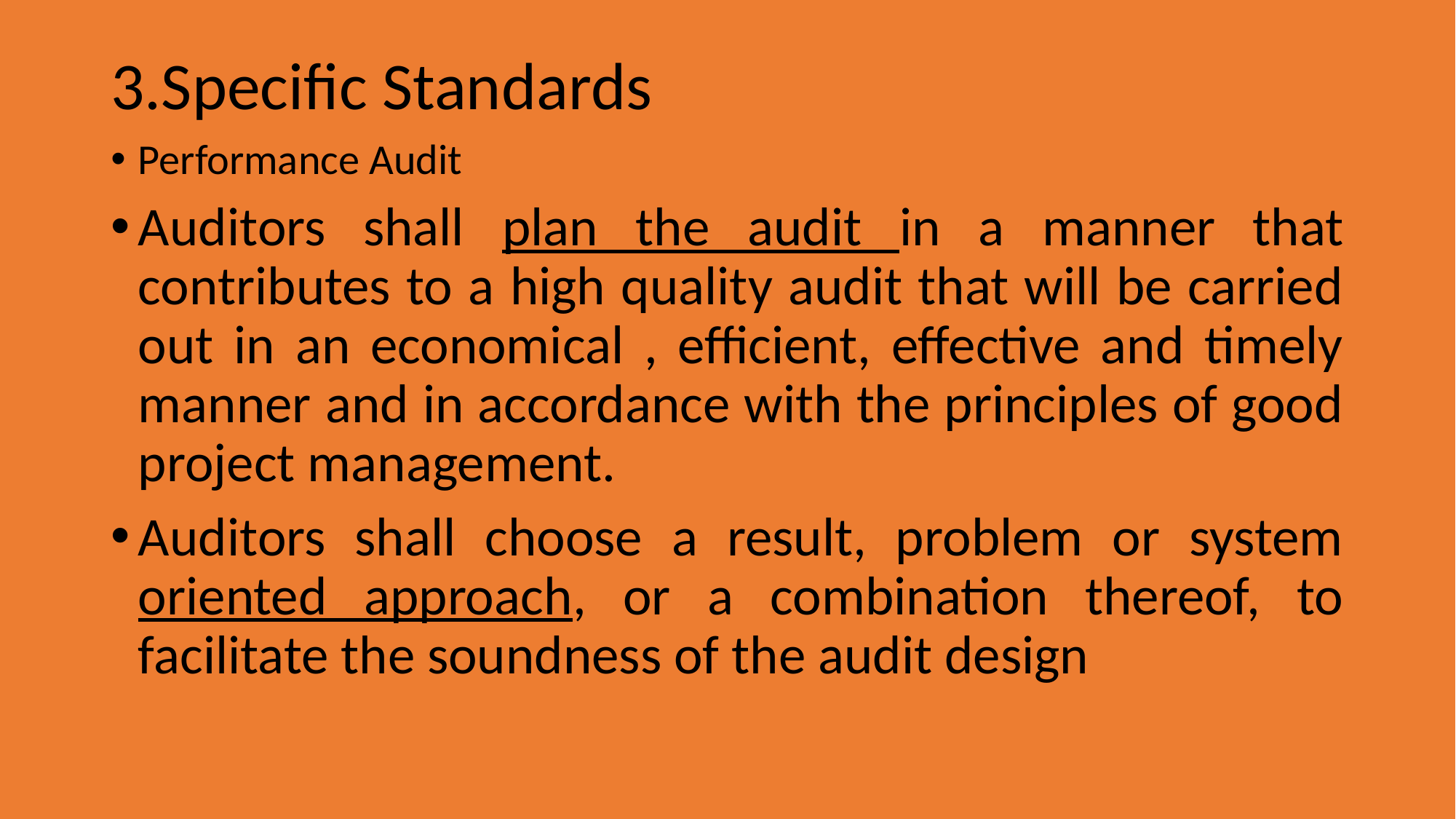

# 3.Specific Standards
Performance Audit
Auditors shall plan the audit in a manner that contributes to a high quality audit that will be carried out in an economical , efficient, effective and timely manner and in accordance with the principles of good project management.
Auditors shall choose a result, problem or system oriented approach, or a combination thereof, to facilitate the soundness of the audit design